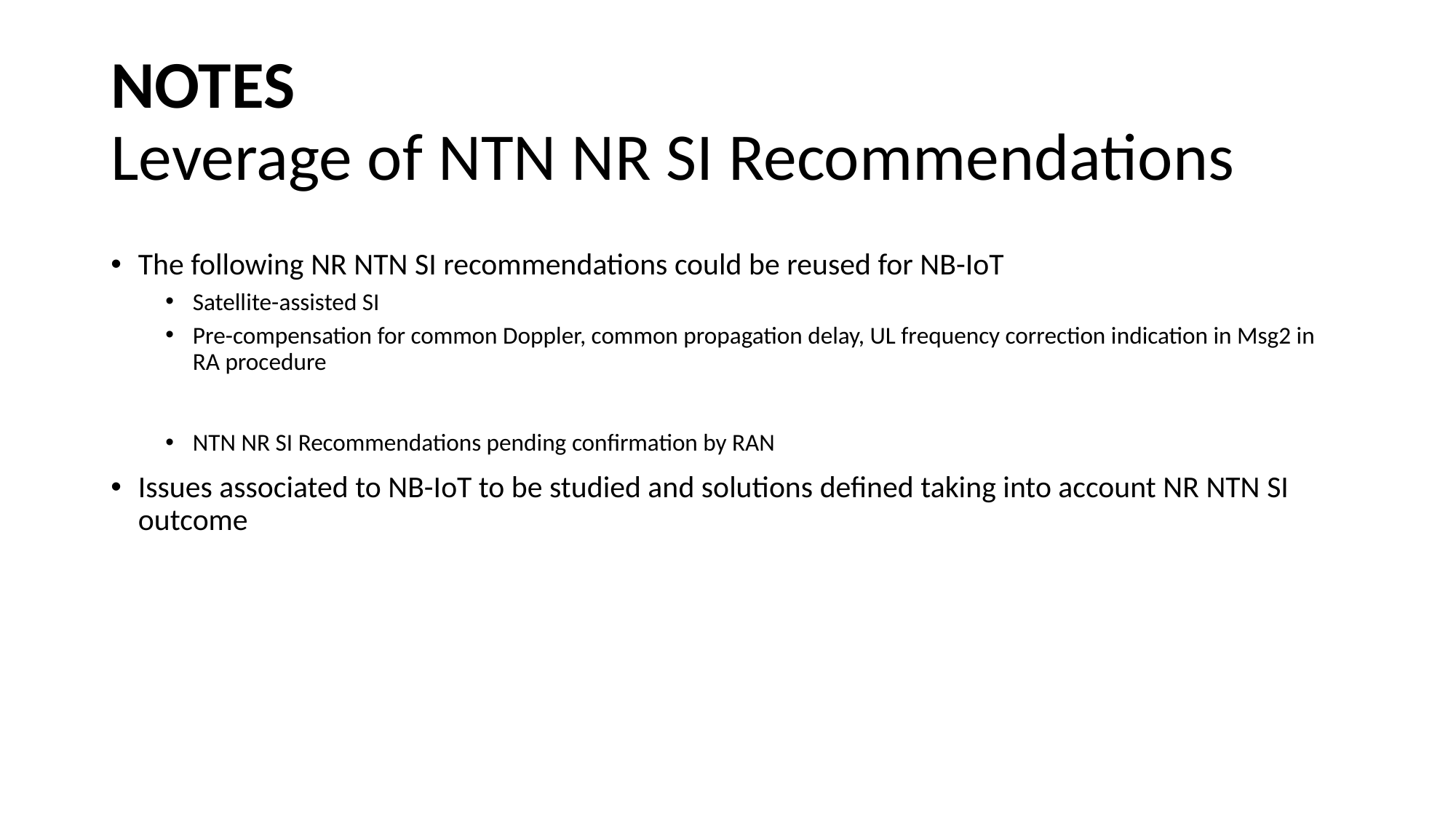

# NOTES Leverage of NTN NR SI Recommendations
The following NR NTN SI recommendations could be reused for NB-IoT
Satellite-assisted SI
Pre-compensation for common Doppler, common propagation delay, UL frequency correction indication in Msg2 in RA procedure

NTN NR SI Recommendations pending confirmation by RAN
Issues associated to NB-IoT to be studied and solutions defined taking into account NR NTN SI outcome